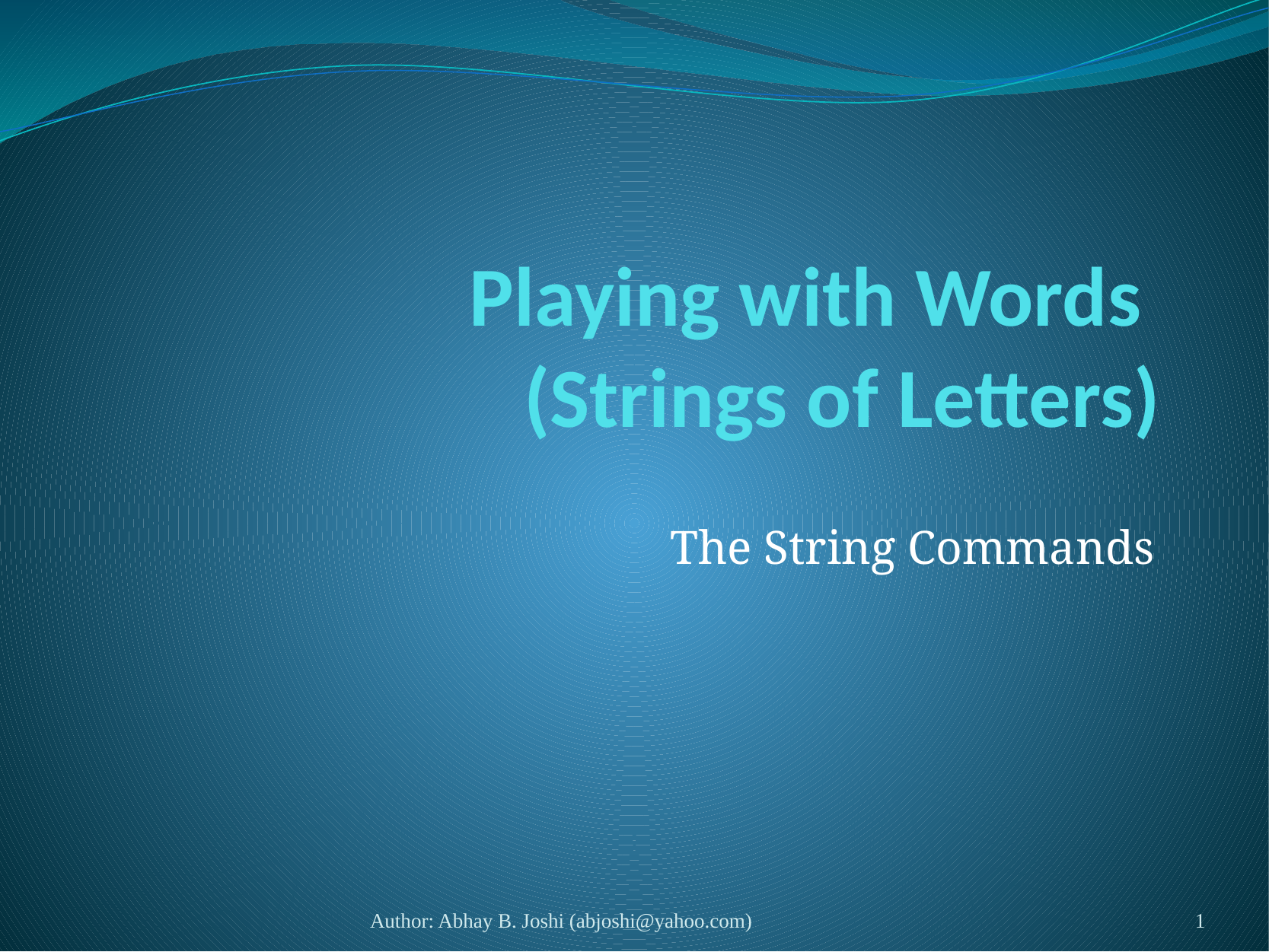

# Playing with Words (Strings of Letters)

The String Commands
Author: Abhay B. Joshi (abjoshi@yahoo.com)
1